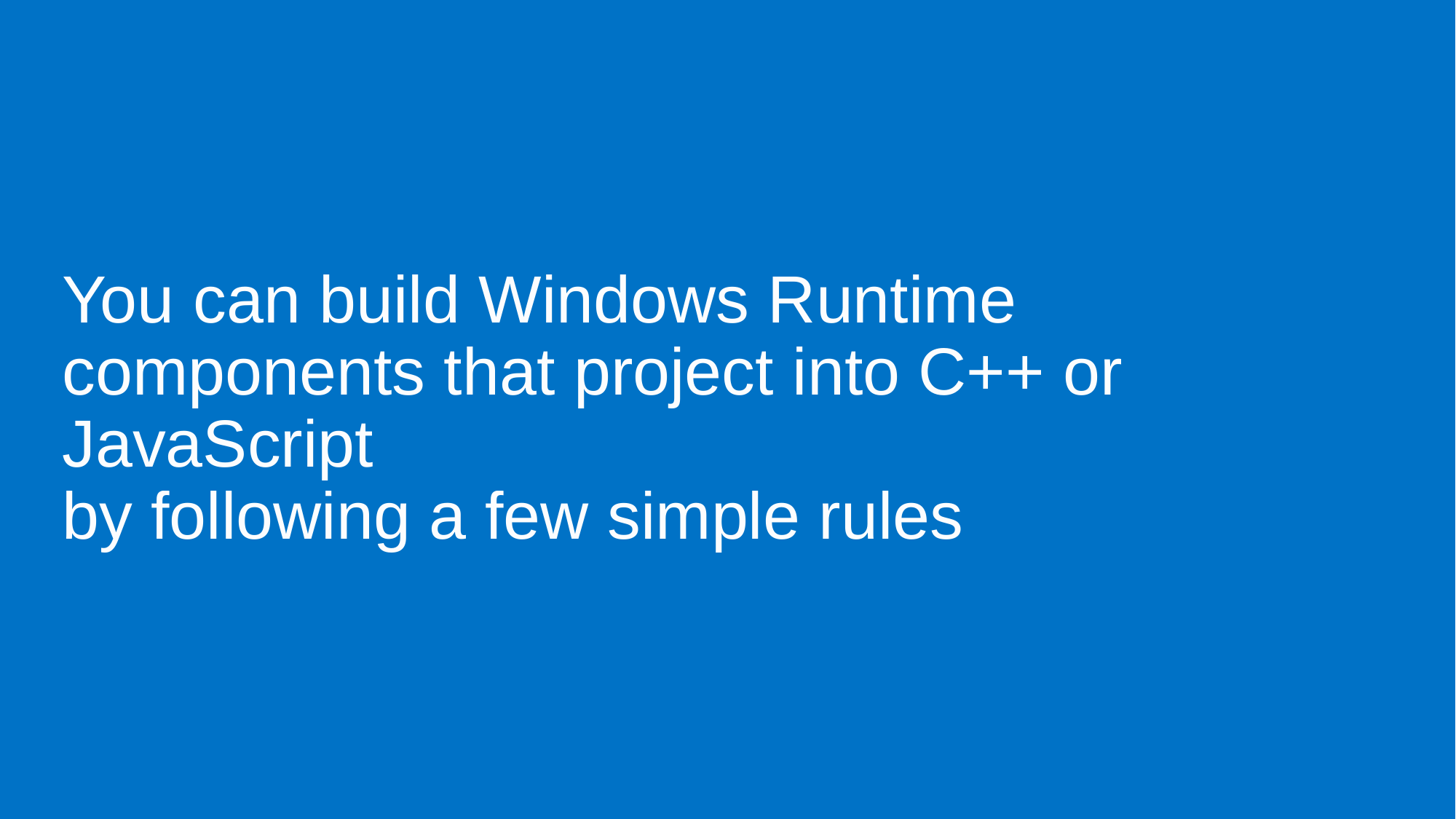

# You can build Windows Runtime components that project into C++ or JavaScript by following a few simple rules